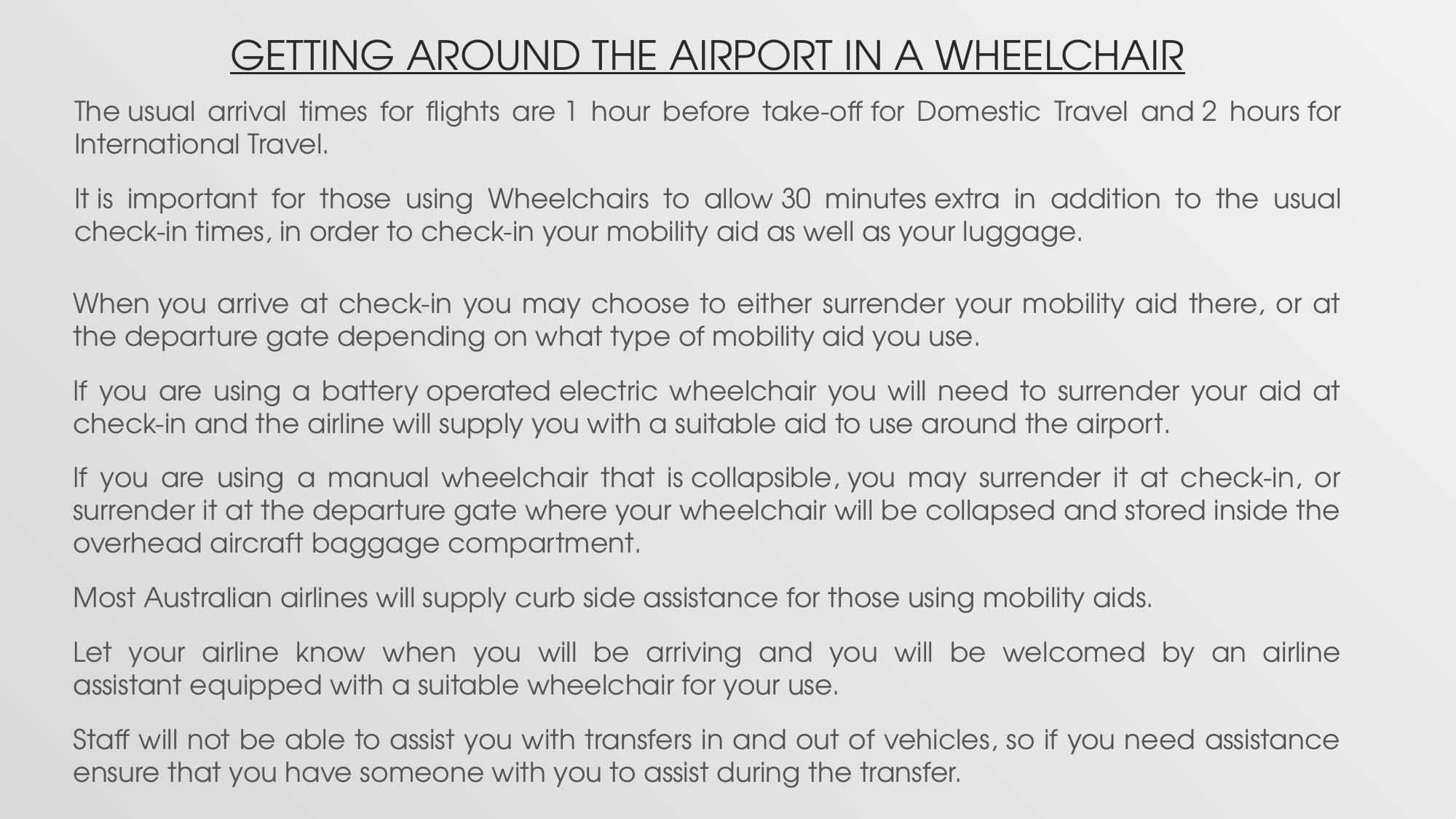

# GETTING AROUND THE AIRPORT in a wheelchair
The usual arrival times for flights are 1 hour before take-off for Domestic Travel and 2 hours for International Travel.

It is important for those using Wheelchairs to allow 30 minutes extra in addition to the usual check-in times, in order to check-in your mobility aid as well as your luggage.

When you arrive at check-in you may choose to either surrender your mobility aid there, or at the departure gate depending on what type of mobility aid you use.

If you are using a battery operated electric wheelchair you will need to surrender your aid at check-in and the airline will supply you with a suitable aid to use around the airport.

If you are using a manual wheelchair that is collapsible, you may surrender it at check-in, or surrender it at the departure gate where your wheelchair will be collapsed and stored inside the overhead aircraft baggage compartment.

Most Australian airlines will supply curb side assistance for those using mobility aids.

Let your airline know when you will be arriving and you will be welcomed by an airline assistant equipped with a suitable wheelchair for your use.

Staff will not be able to assist you with transfers in and out of vehicles, so if you need assistance ensure that you have someone with you to assist during the transfer.